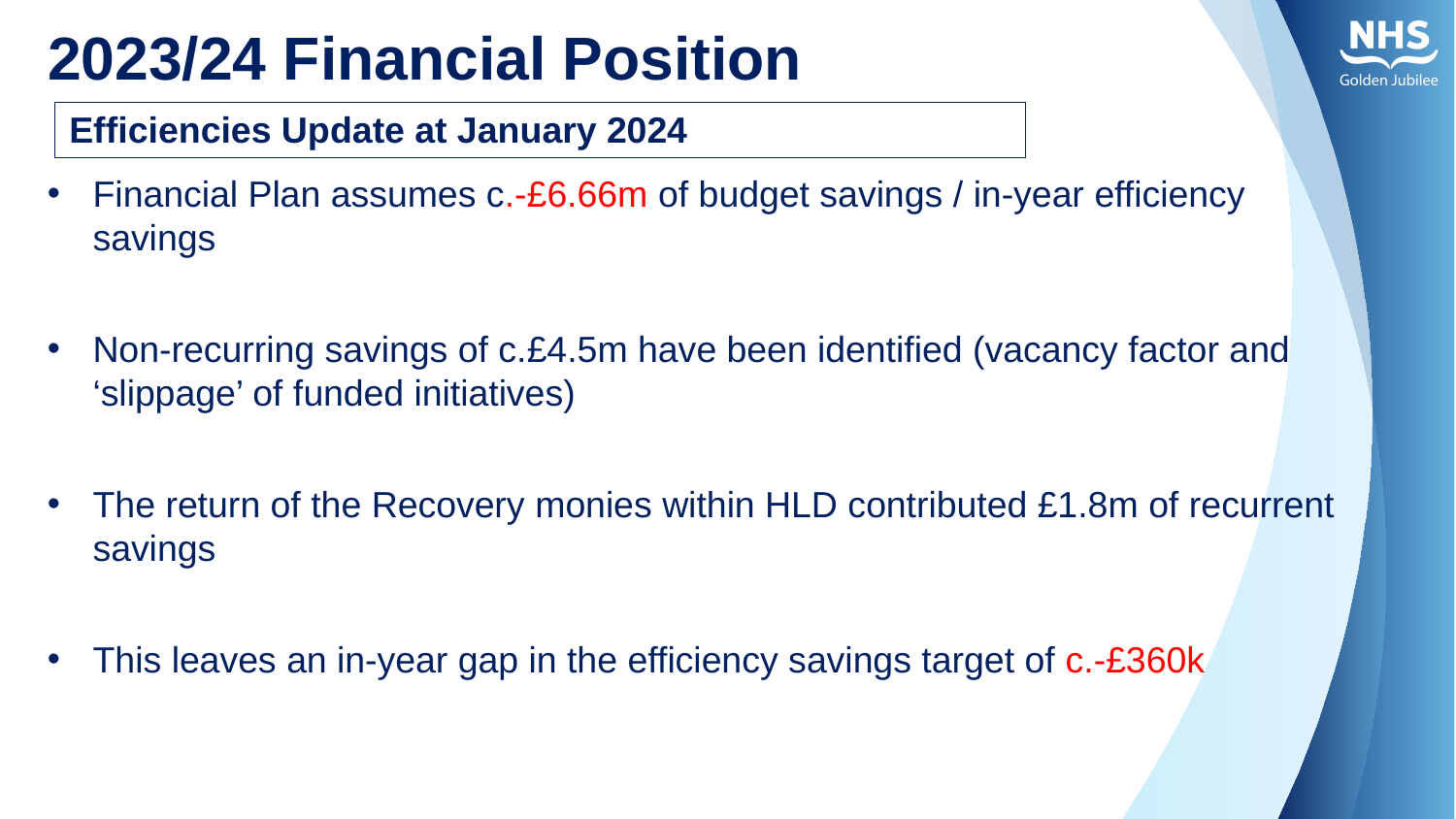

# 2023/24 Financial Position
| Efficiencies Update at January 2024 |
| --- |
Financial Plan assumes c.-£6.66m of budget savings / in-year efficiency savings

Non-recurring savings of c.£4.5m have been identified (vacancy factor and ‘slippage’ of funded initiatives)

The return of the Recovery monies within HLD contributed £1.8m of recurrent savings

This leaves an in-year gap in the efficiency savings target of c.-£360k